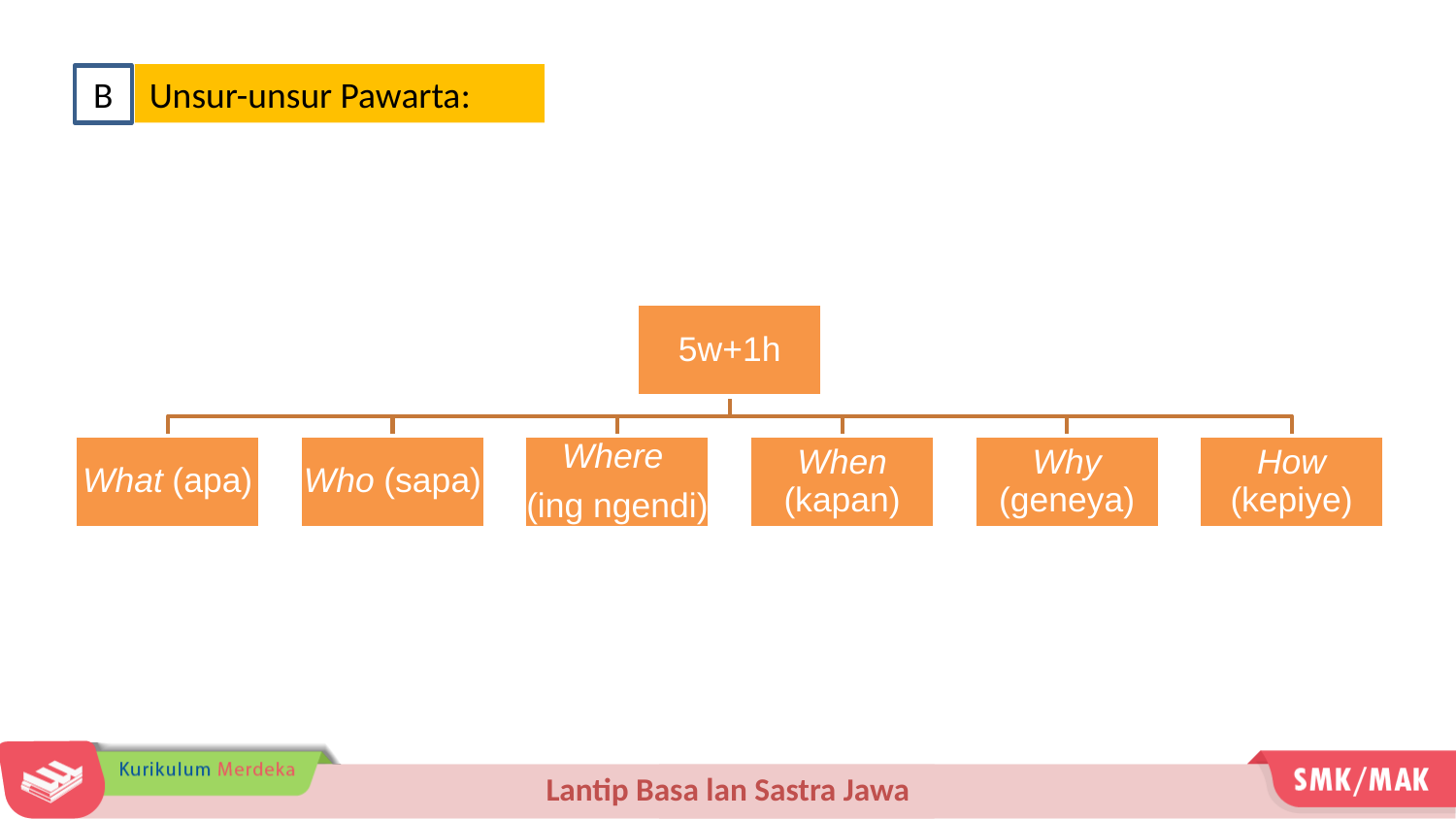

Unsur-unsur Pawarta:
B
5w+1h
What (apa)
Who (sapa)
Where
(ing ngendi)
When (kapan)
Why (geneya)
How (kepiye)